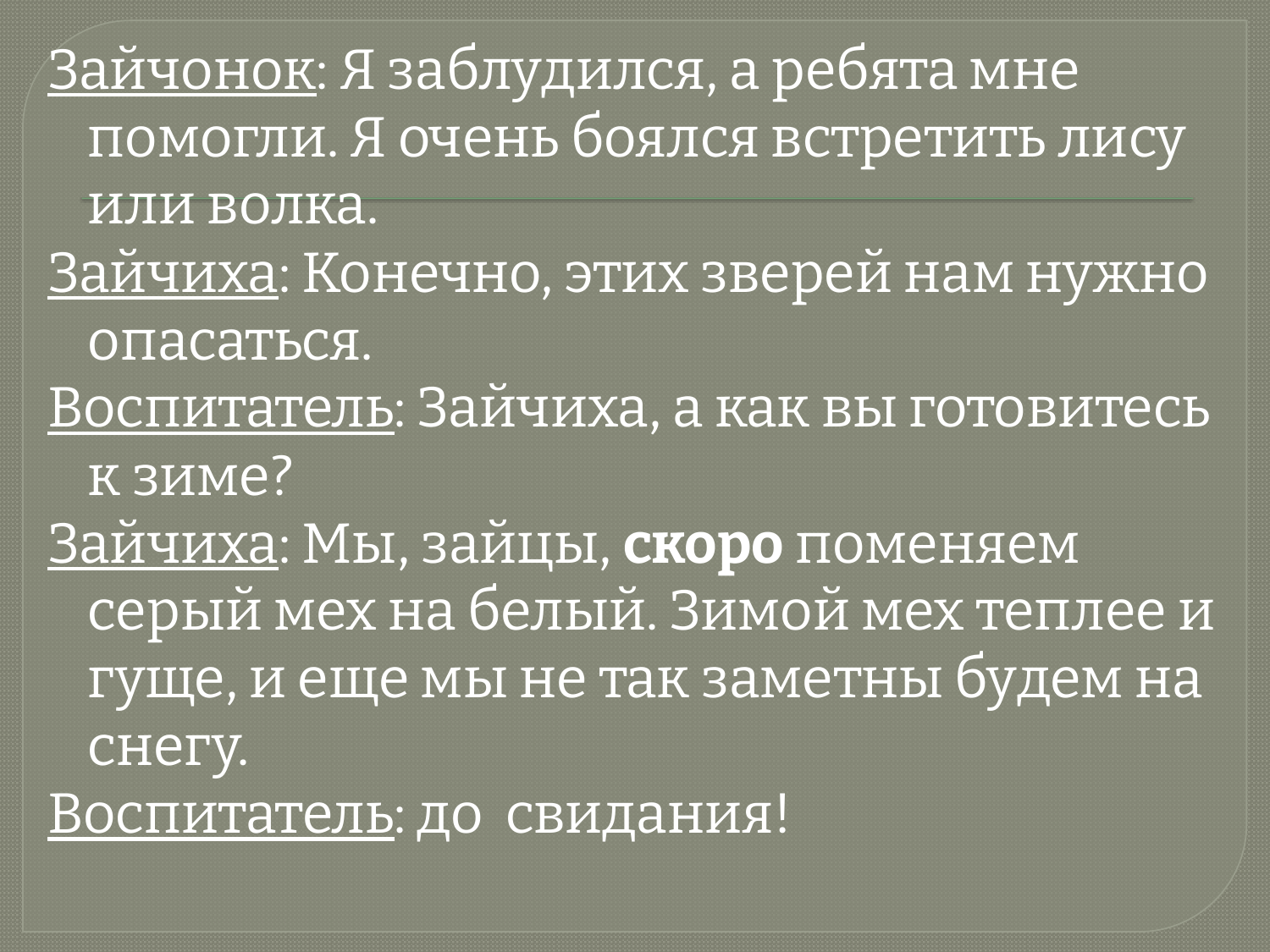

Зайчонок: Я заблудился, а ребята мне помогли. Я очень боялся встретить лису или волка.
Зайчиха: Конечно, этих зверей нам нужно опасаться.
Воспитатель: Зайчиха, а как вы готовитесь к зиме?
Зайчиха: Мы, зайцы, скоро поменяем серый мех на белый. Зимой мех теплее и гуще, и еще мы не так заметны будем на снегу.
Воспитатель: до  свидания!